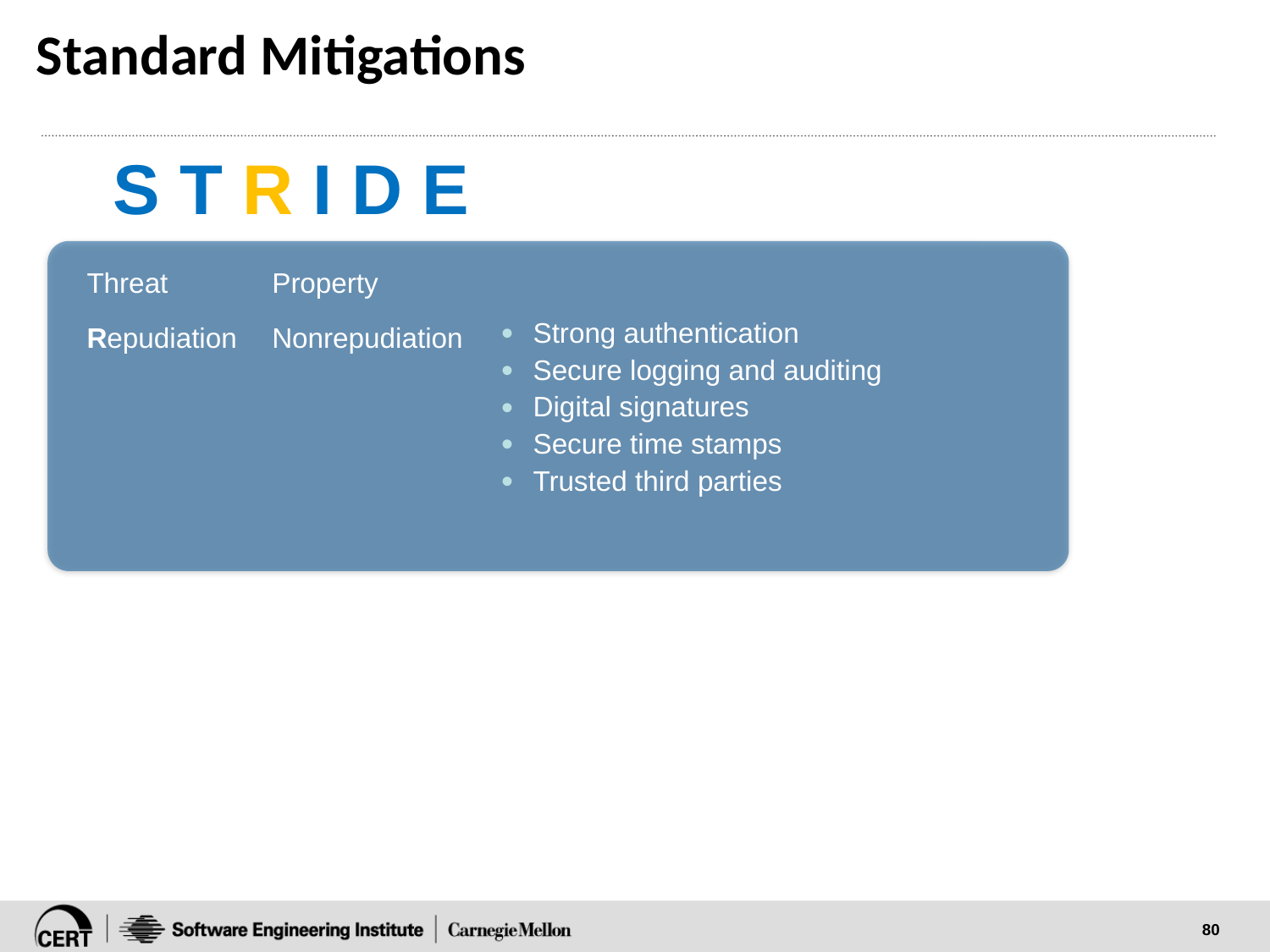

# Standard Mitigations
S T R I D E

| Threat | Property |  |
| --- | --- | --- |
| Repudiation | Nonrepudiation | Strong authentication Secure logging and auditing Digital signatures Secure time stamps Trusted third parties |